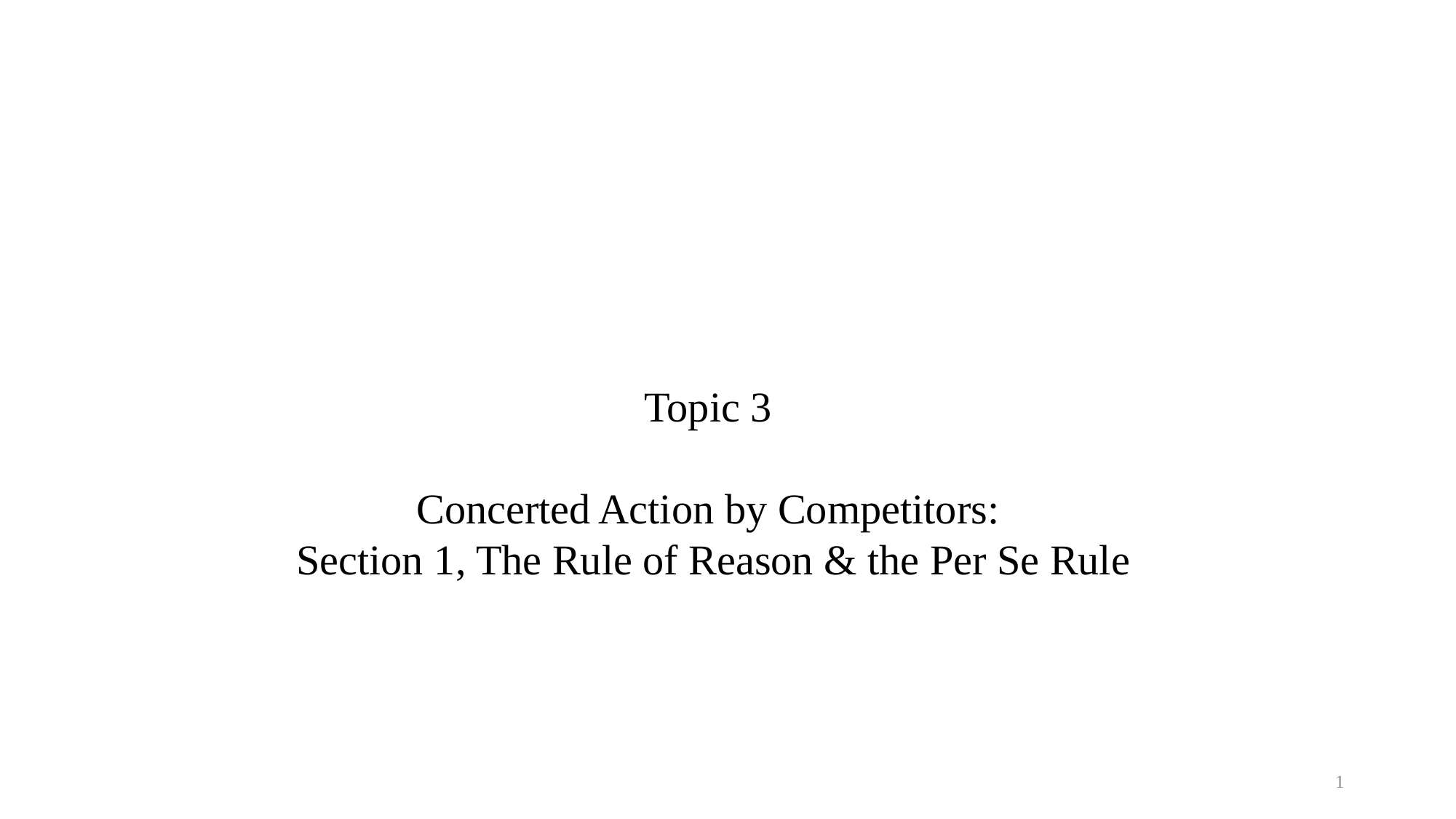

# Topic 3 Concerted Action by Competitors: Section 1, The Rule of Reason & the Per Se Rule
1